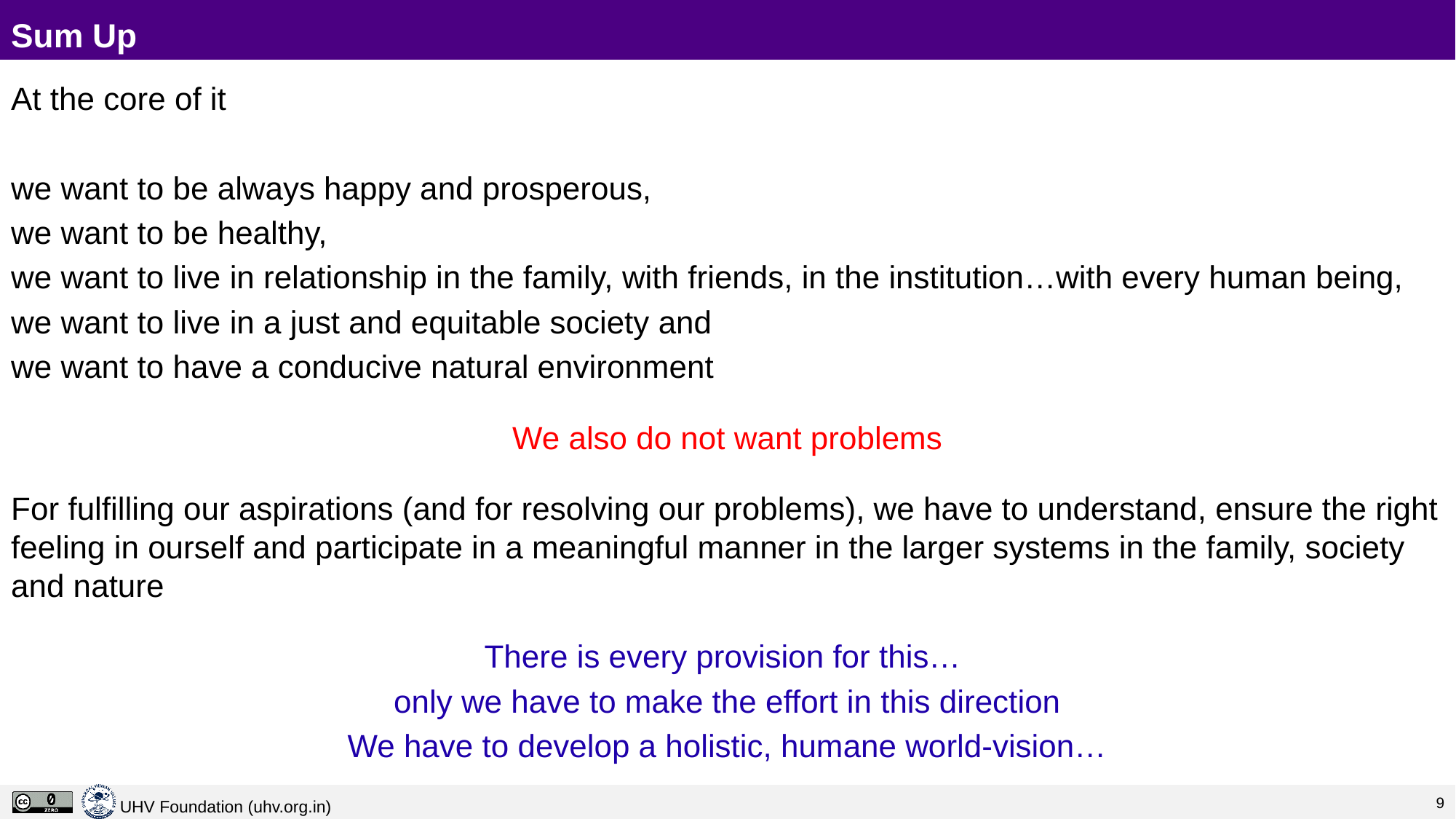

# Sum Up
At the core of it

we want to be always happy and prosperous,
we want to be healthy,
we want to live in relationship in the family, with friends, in the institution…with every human being,
we want to live in a just and equitable society and
we want to have a conducive natural environment

We also do not want problems

For fulfilling our aspirations (and for resolving our problems), we have to understand, ensure the right feeling in ourself and participate in a meaningful manner in the larger systems in the family, society and nature

There is every provision for this…
only we have to make the effort in this direction
We have to develop a holistic, humane world-vision…